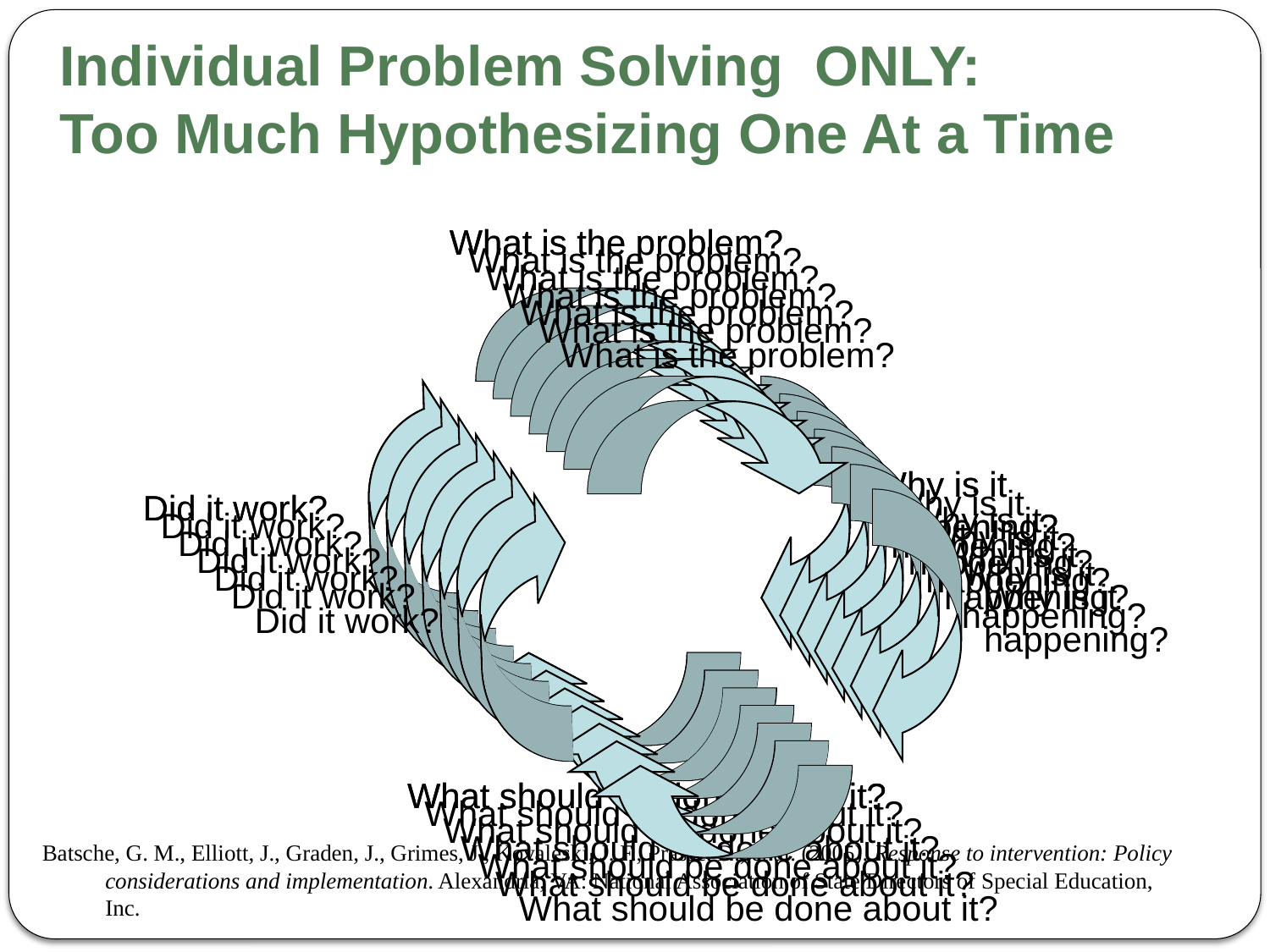

# Individual Problem Solving  ONLY: Too Much Hypothesizing One At a Time
What is the problem?

Why is it
happening?
Did it work?

What should be done about it?
What is the problem?

Why is it
happening?
Did it work?

What should be done about it?
What is the problem?

Why is it
happening?
Did it work?

What should be done about it?
What is the problem?

Why is it
happening?
Did it work?

What should be done about it?
What is the problem?

Why is it
happening?
Did it work?

What should be done about it?
What is the problem?

Why is it
happening?
Did it work?

What should be done about it?
What is the problem?

Why is it
happening?
Did it work?

What should be done about it?
What is the problem?

Why is it
happening?
Did it work?

What should be done about it?
Batsche, G. M., Elliott, J., Graden, J., Grimes, J., Kovaleski, J. F., Prasse, D., et al. (2005). Response to intervention: Policy considerations and implementation. Alexandria, VA: National Association of State Directors of Special Education, Inc.